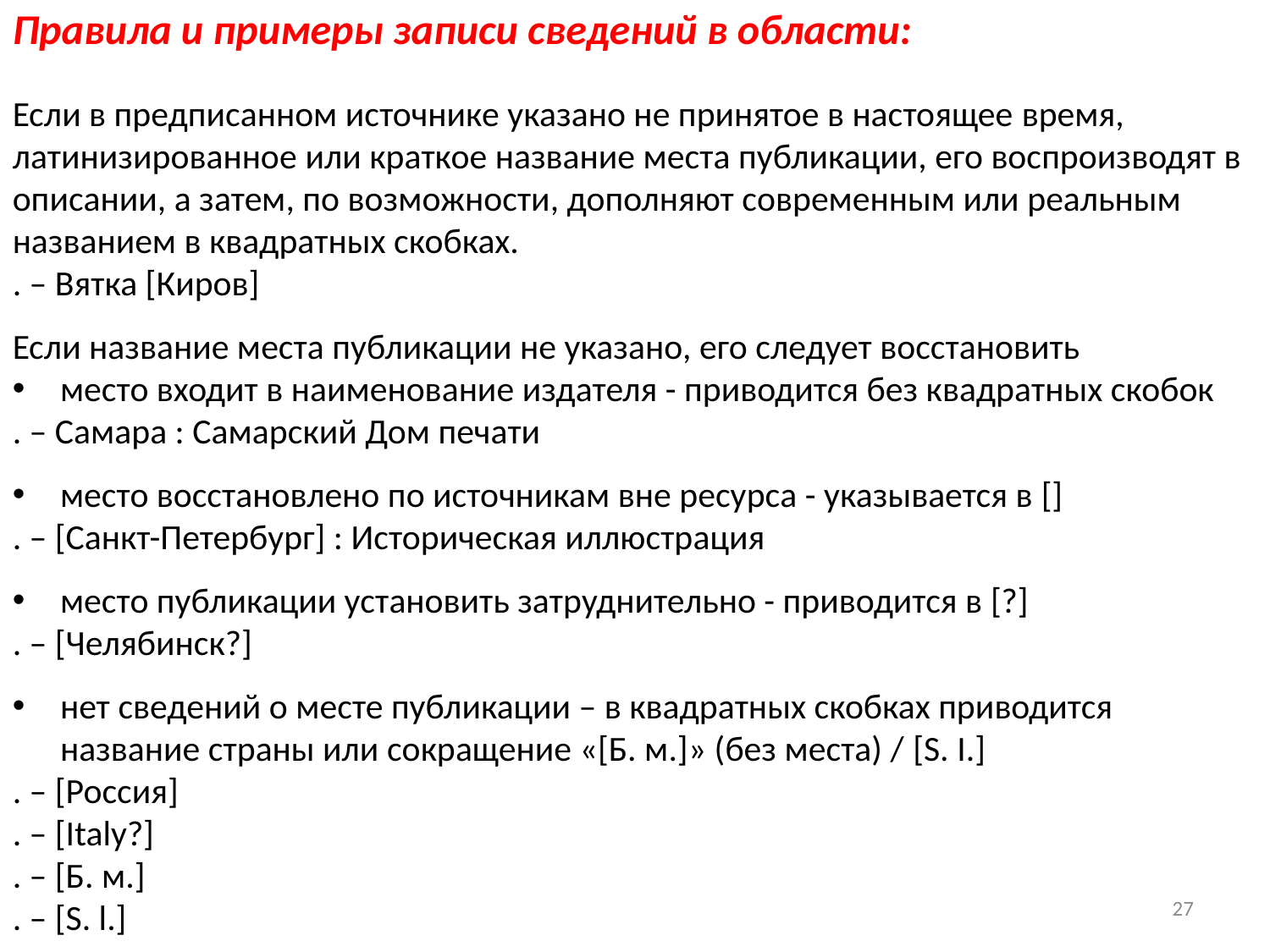

Правила и примеры записи сведений в области:

Если в предписанном источнике указано не принятое в настоящее время, латинизированное или краткое название места публикации, его воспроизводят в описании, а затем, по возможности, дополняют современным или реальным названием в квадратных скобках.
. – Вятка [Киров]
Если название места публикации не указано, его следует восстановить
место входит в наименование издателя - приводится без квадратных скобок
. – Самара : Самарский Дом печати
место восстановлено по источникам вне ресурса - указывается в []
. – [Санкт-Петербург] : Историческая иллюстрация
место публикации установить затруднительно - приводится в [?]
. – [Челябинск?]
нет сведений о месте публикации – в квадратных скобках приводится название страны или сокращение «[Б. м.]» (без места) / [S. I.]
. – [Россия]
. – [Italy?]
. – [Б. м.]
. – [S. l.]
27